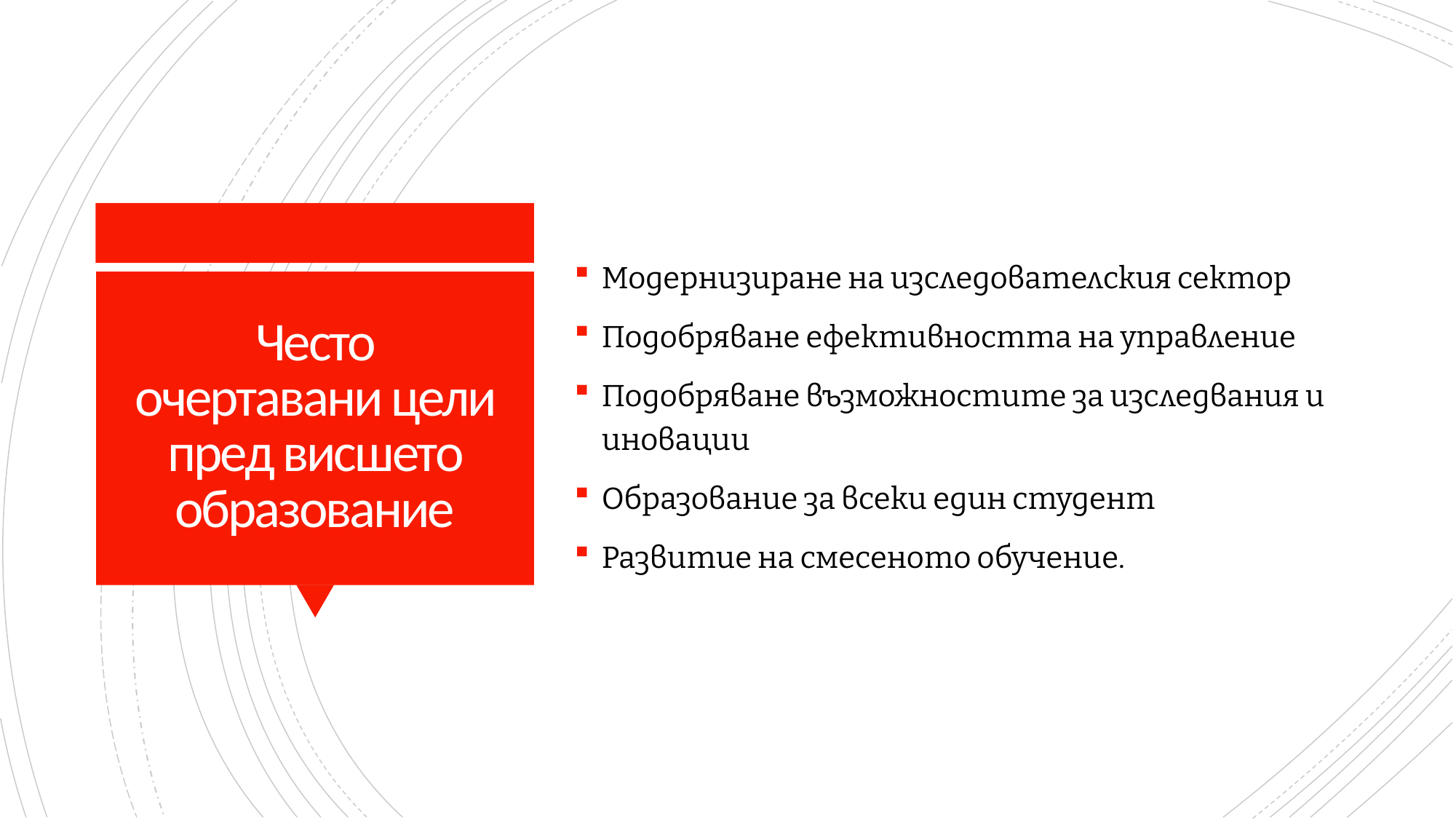

Модернизиране на изследователския сектор
Подобряване ефективността на управление
Подобряване възможностите за изследвания и иновации
Образование за всеки един студент
Развитие на смесеното обучение.
# Често очертавани цели пред висшето образование